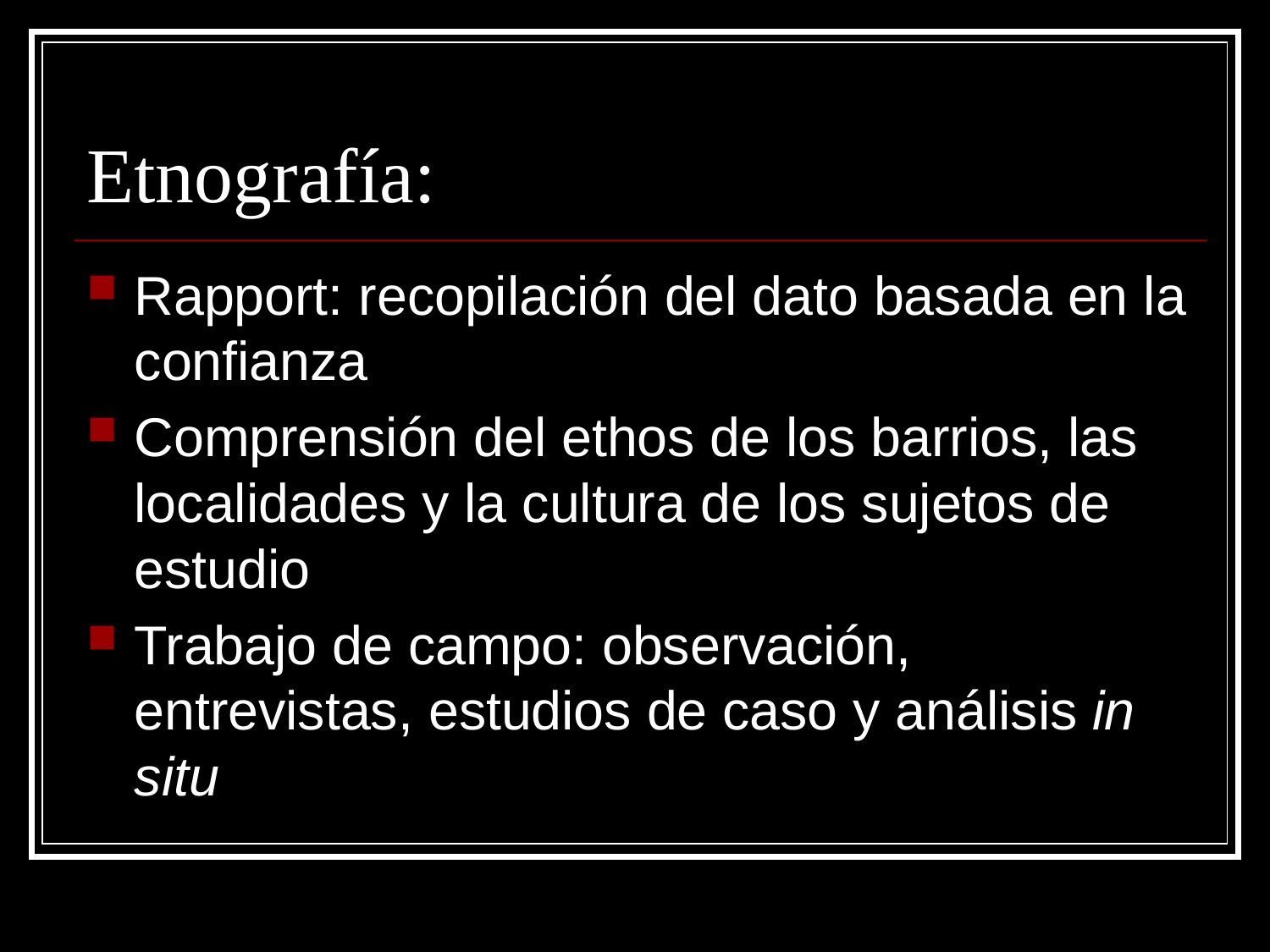

# Etnografía:
Rapport: recopilación del dato basada en la confianza
Comprensión del ethos de los barrios, las localidades y la cultura de los sujetos de estudio
Trabajo de campo: observación, entrevistas, estudios de caso y análisis in situ